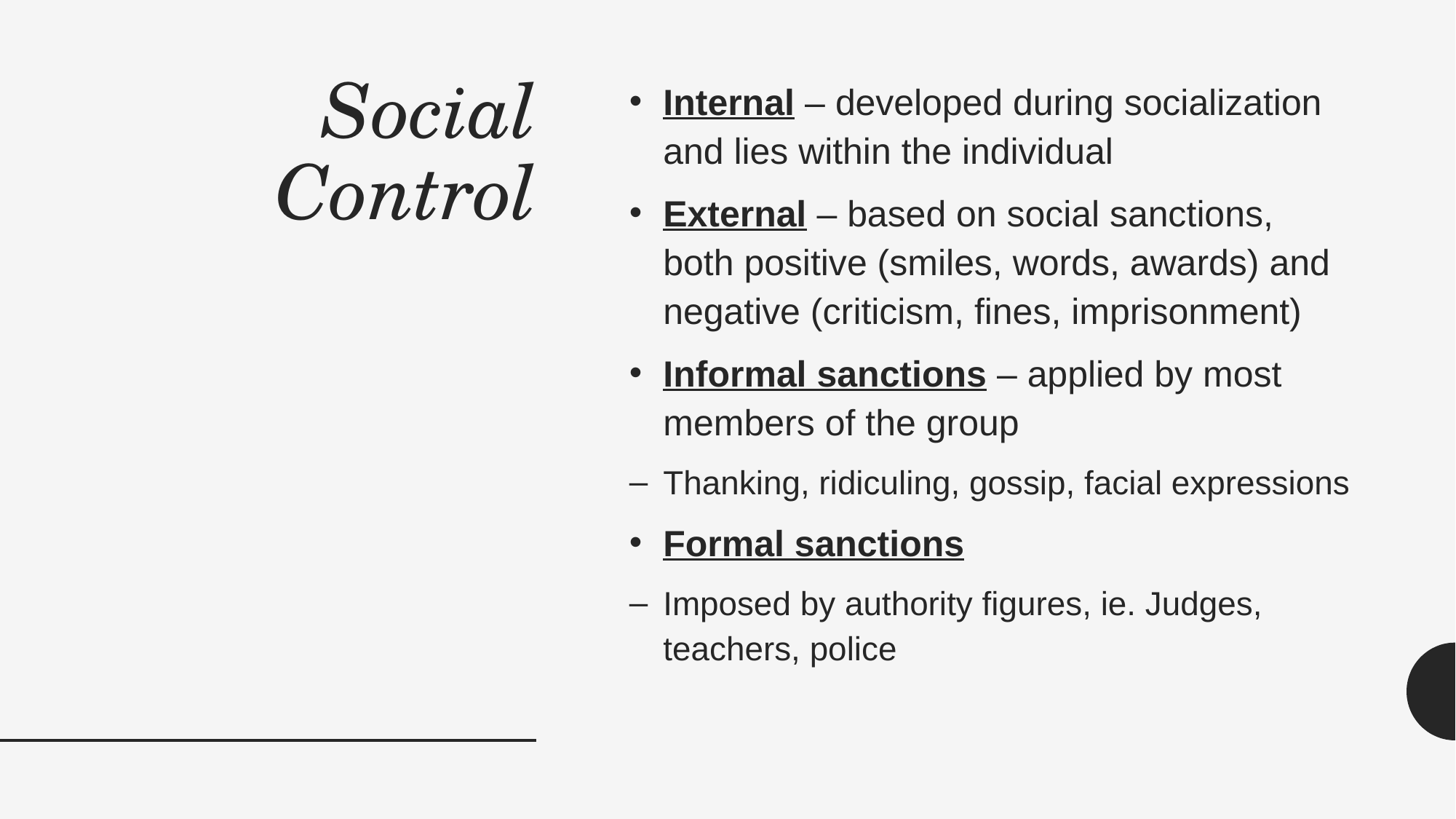

# Social Control
Internal – developed during socialization and lies within the individual
External – based on social sanctions, both positive (smiles, words, awards) and negative (criticism, fines, imprisonment)
Informal sanctions – applied by most members of the group
Thanking, ridiculing, gossip, facial expressions
Formal sanctions
Imposed by authority figures, ie. Judges, teachers, police